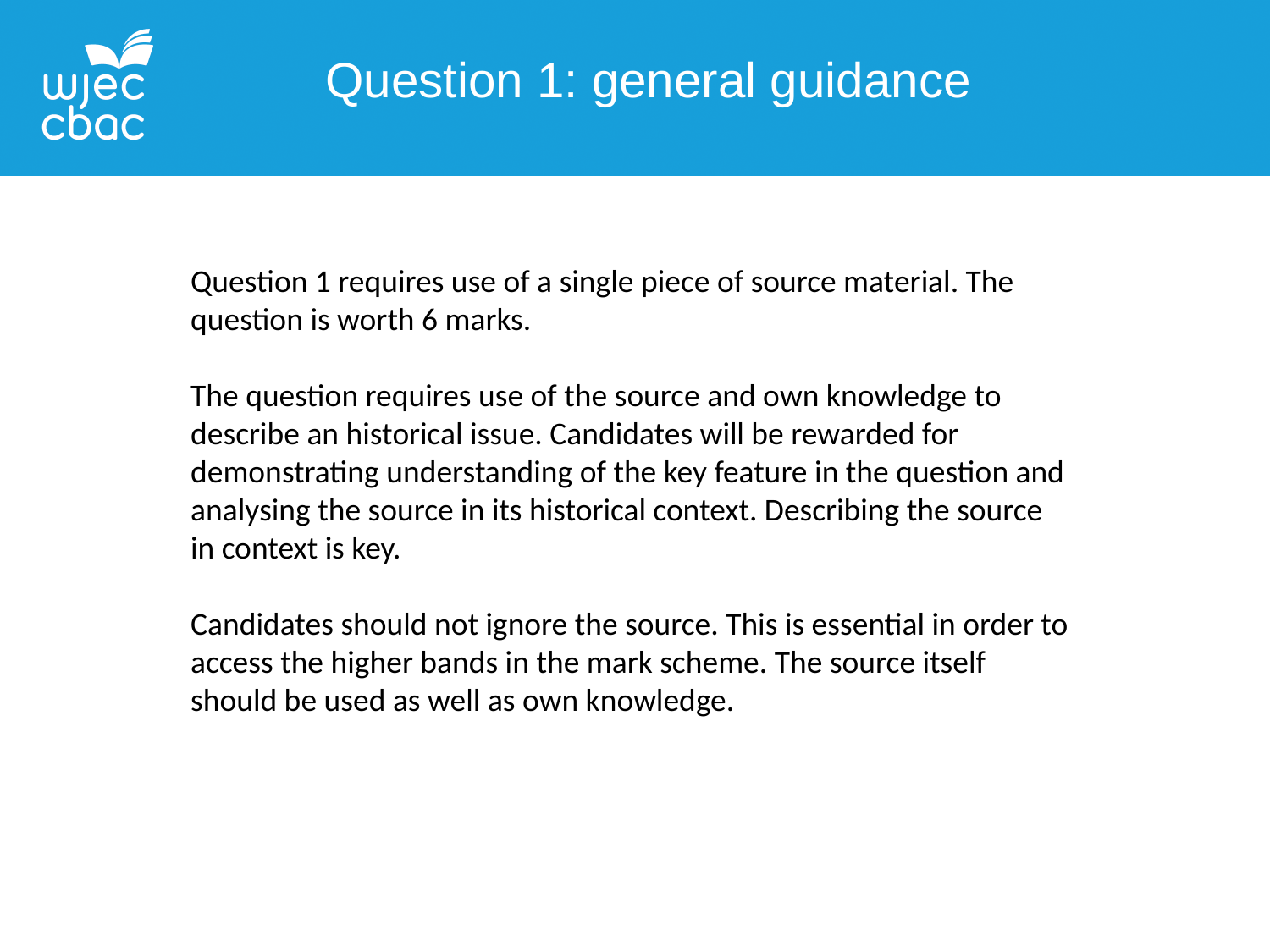

Question 1: general guidance

Question 1 requires use of a single piece of source material. The question is worth 6 marks.

The question requires use of the source and own knowledge to describe an historical issue. Candidates will be rewarded for demonstrating understanding of the key feature in the question and analysing the source in its historical context. Describing the source in context is key.

Candidates should not ignore the source. This is essential in order to access the higher bands in the mark scheme. The source itself should be used as well as own knowledge.